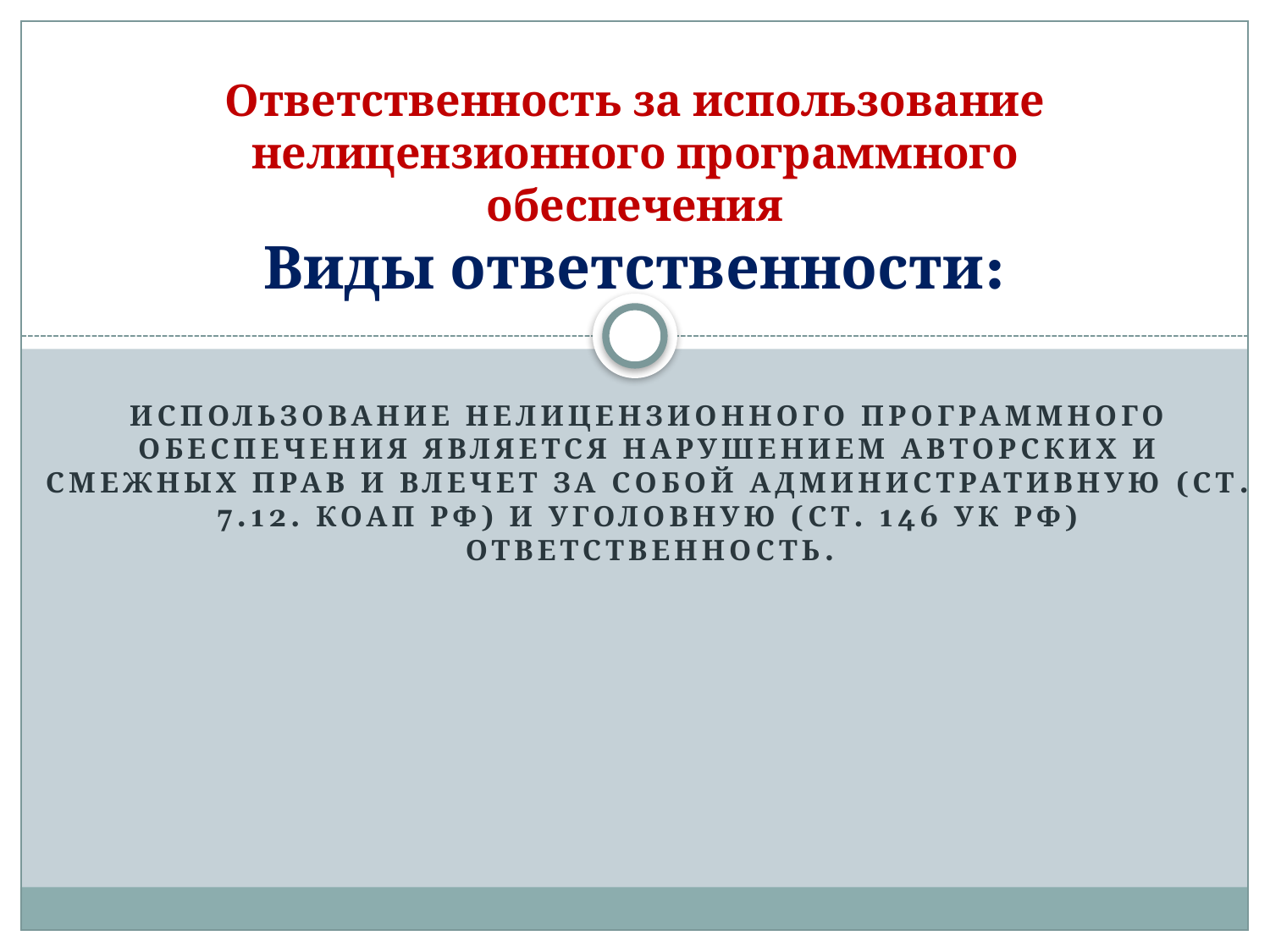

# Ответственность за использование нелицензионного программного обеспечения Виды ответственности:
Использование нелицензионного программного обеспечения является нарушением авторских и смежных прав и влечет за собой административную (ст. 7.12. КоАП РФ) и уголовную (ст. 146 УК РФ) ответственность.